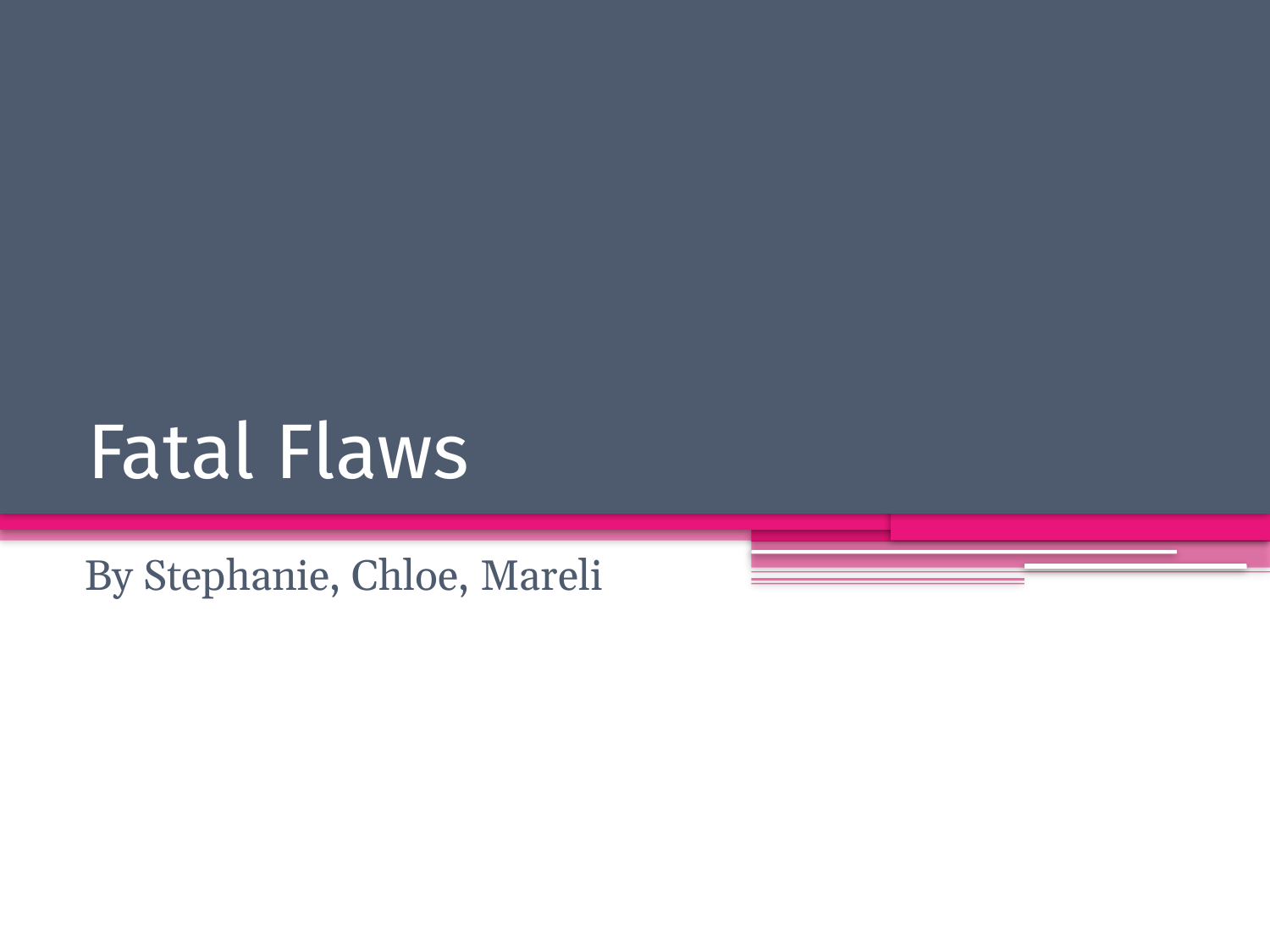

# Fatal Flaws
By Stephanie, Chloe, Mareli